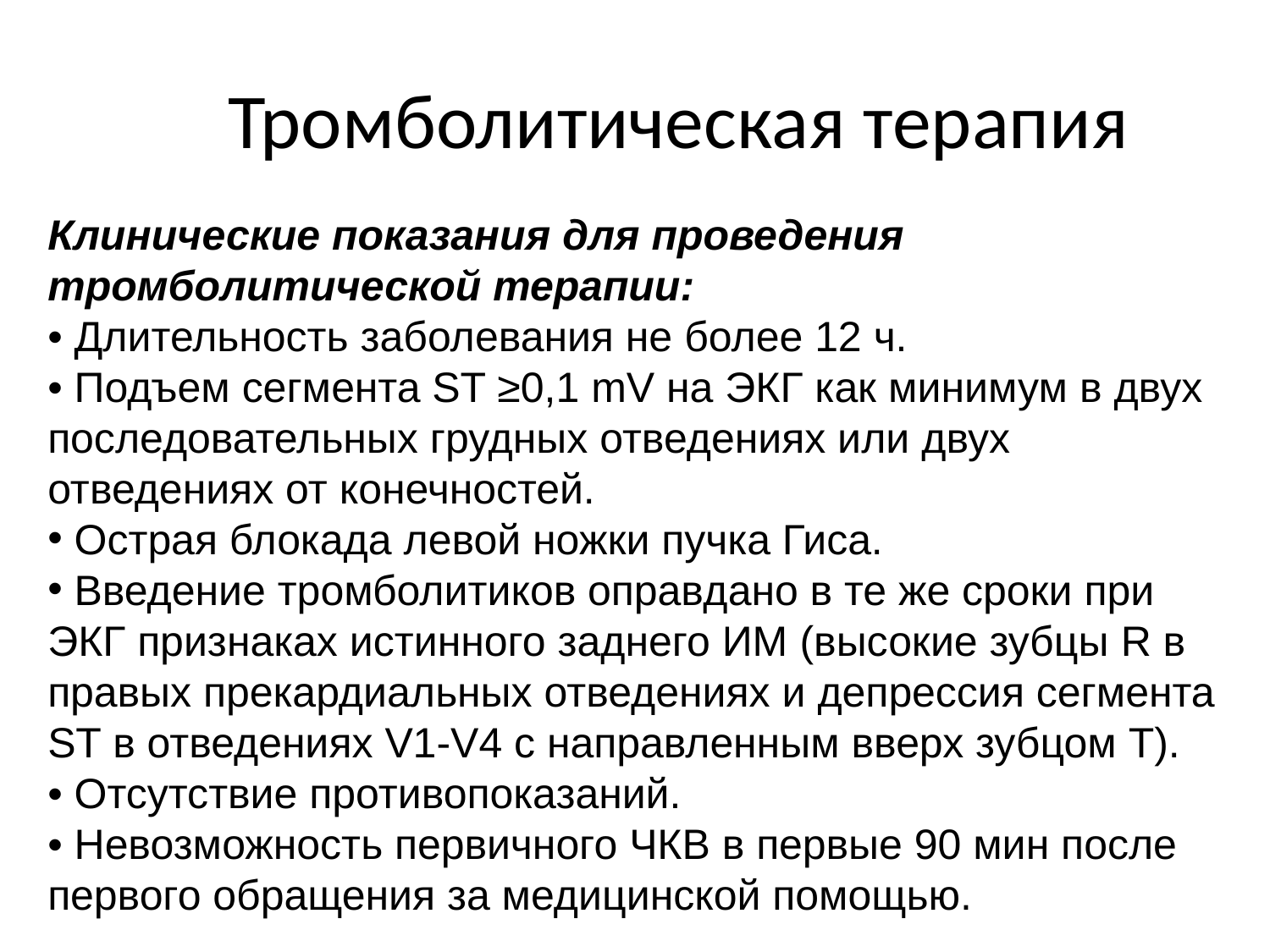

# Тромболитическая терапия
Клинические показания для проведения тромболитической терапии:
• Длительность заболевания не более 12 ч.
• Подъем сегмента ST ≥0,1 mV на ЭКГ как минимум в двух последовательных грудных отведениях или двух отведениях от конечностей.
 Острая блокада левой ножки пучка Гиса.
 Введение тромболитиков оправдано в те же сроки при ЭКГ признаках истинного заднего ИМ (высокие зубцы R в правых прекардиальных отведениях и депрессия сегмента ST в отведениях V1-V4 с направленным вверх зубцом T).
• Отсутствие противопоказаний.
• Невозможность первичного ЧКВ в первые 90 мин после первого обращения за медицинской помощью.